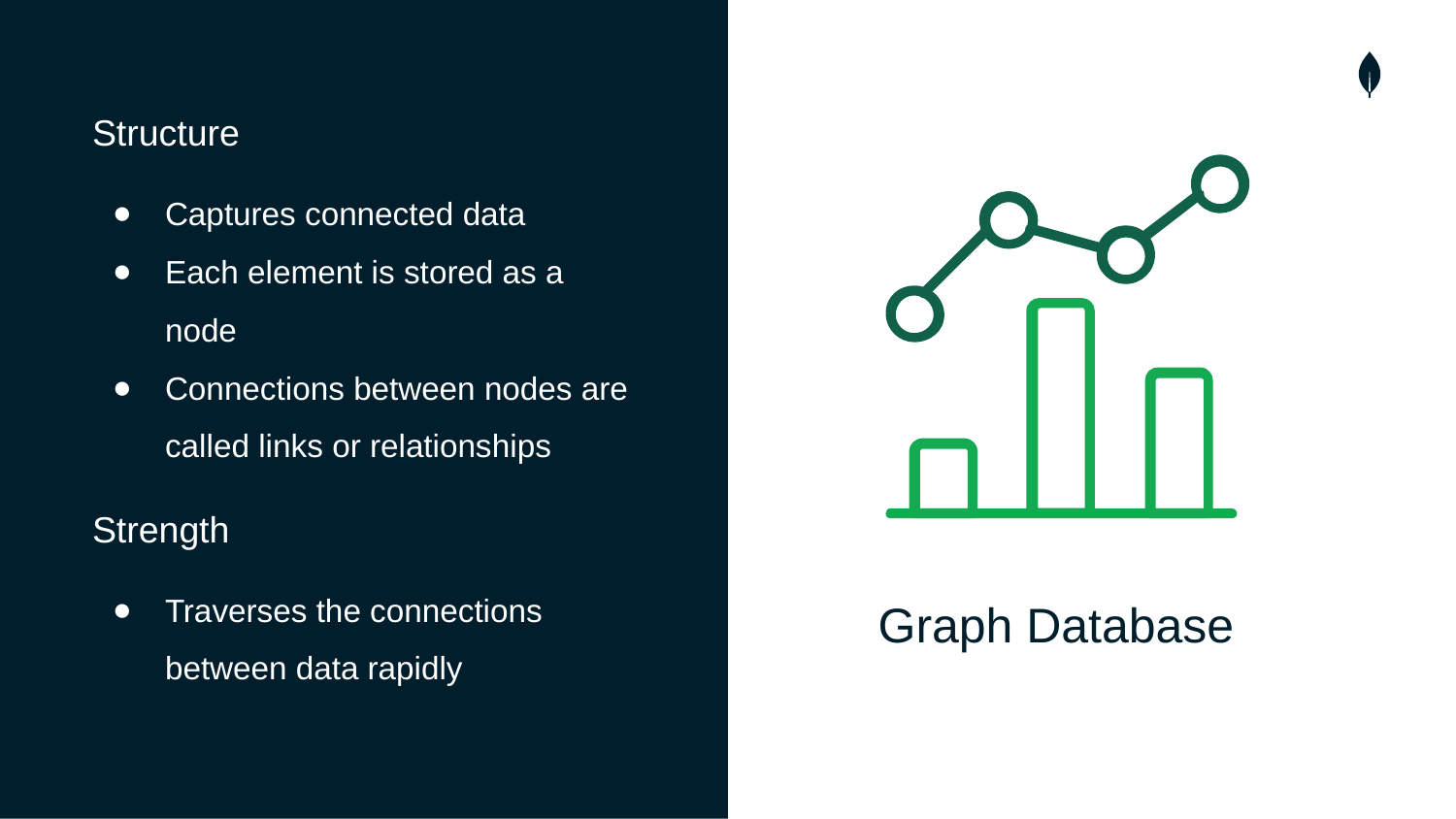

Structure
Captures connected data
Each element is stored as a node
Connections between nodes are called links or relationships
Strength
Traverses the connections between data rapidly

Graph Database